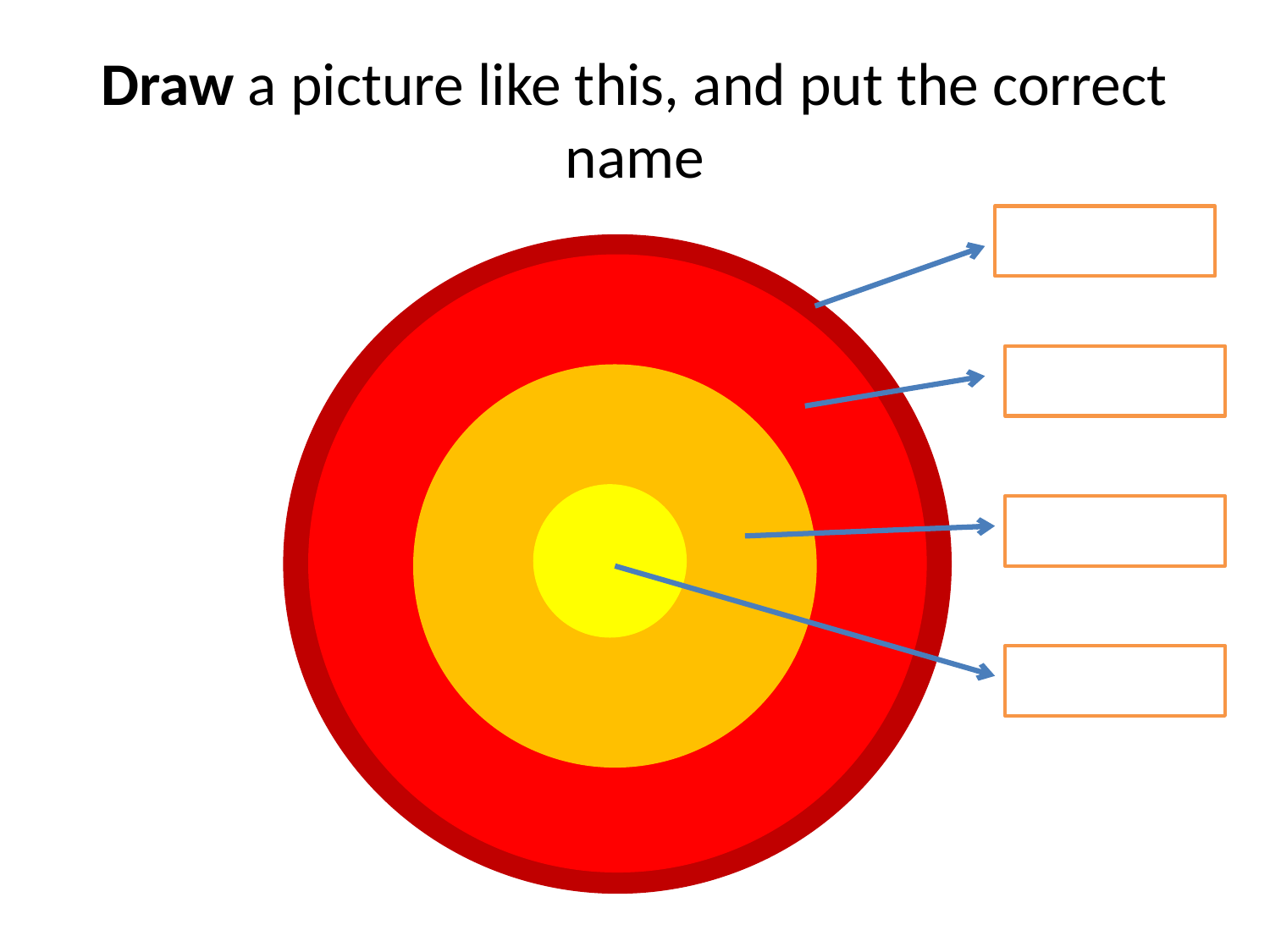

# Draw a picture like this, and put the correct name